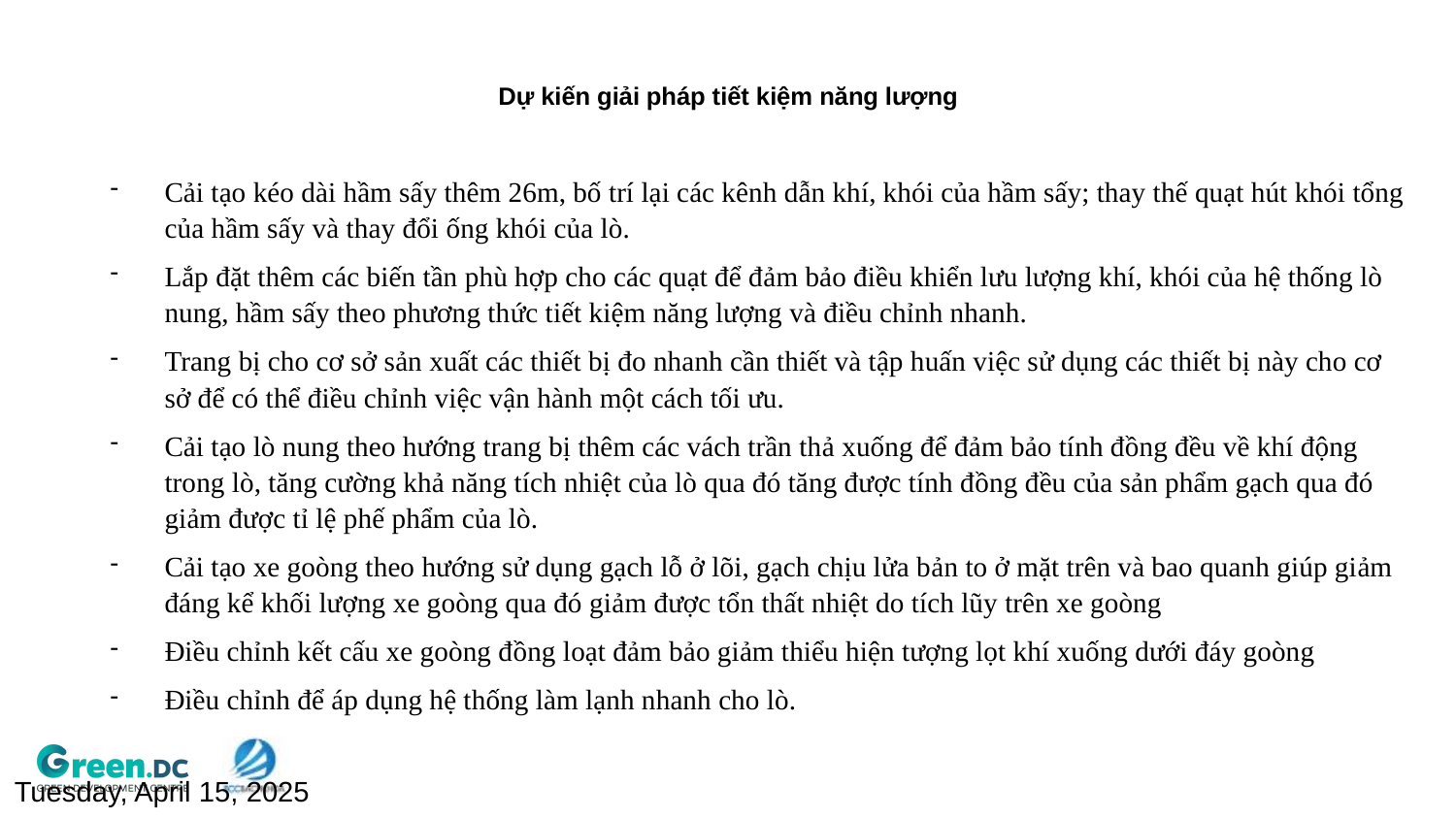

# Dự kiến giải pháp tiết kiệm năng lượng
Cải tạo kéo dài hầm sấy thêm 26m, bố trí lại các kênh dẫn khí, khói của hầm sấy; thay thế quạt hút khói tổng của hầm sấy và thay đổi ống khói của lò.
Lắp đặt thêm các biến tần phù hợp cho các quạt để đảm bảo điều khiển lưu lượng khí, khói của hệ thống lò nung, hầm sấy theo phương thức tiết kiệm năng lượng và điều chỉnh nhanh.
Trang bị cho cơ sở sản xuất các thiết bị đo nhanh cần thiết và tập huấn việc sử dụng các thiết bị này cho cơ sở để có thể điều chỉnh việc vận hành một cách tối ưu.
Cải tạo lò nung theo hướng trang bị thêm các vách trần thả xuống để đảm bảo tính đồng đều về khí động trong lò, tăng cường khả năng tích nhiệt của lò qua đó tăng được tính đồng đều của sản phẩm gạch qua đó giảm được tỉ lệ phế phẩm của lò.
Cải tạo xe goòng theo hướng sử dụng gạch lỗ ở lõi, gạch chịu lửa bản to ở mặt trên và bao quanh giúp giảm đáng kể khối lượng xe goòng qua đó giảm được tổn thất nhiệt do tích lũy trên xe goòng
Điều chỉnh kết cấu xe goòng đồng loạt đảm bảo giảm thiểu hiện tượng lọt khí xuống dưới đáy goòng
Điều chỉnh để áp dụng hệ thống làm lạnh nhanh cho lò.
Tuesday, April 15, 2025